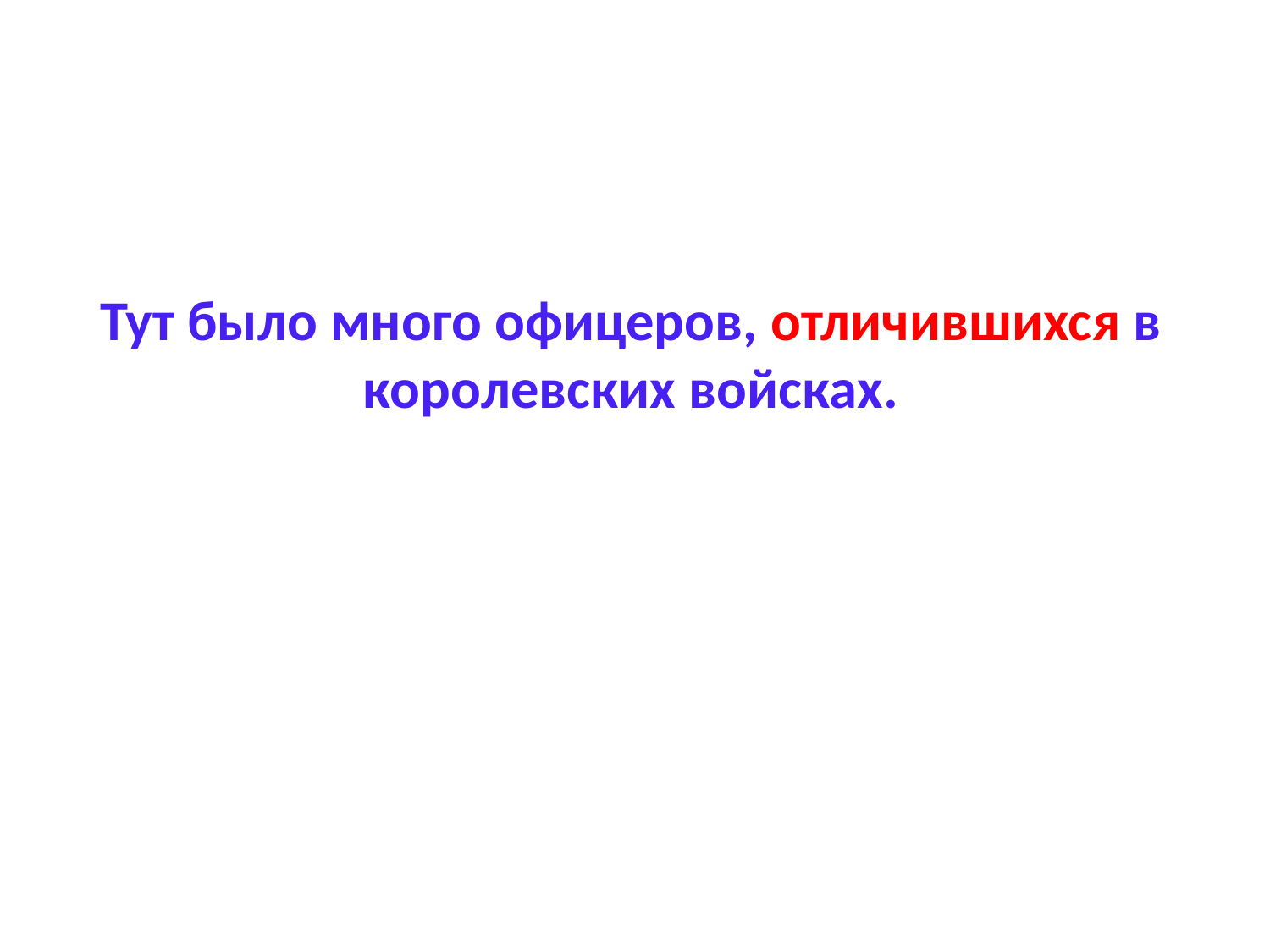

#
Тут было много офицеров, отличившихся в королевских войсках.